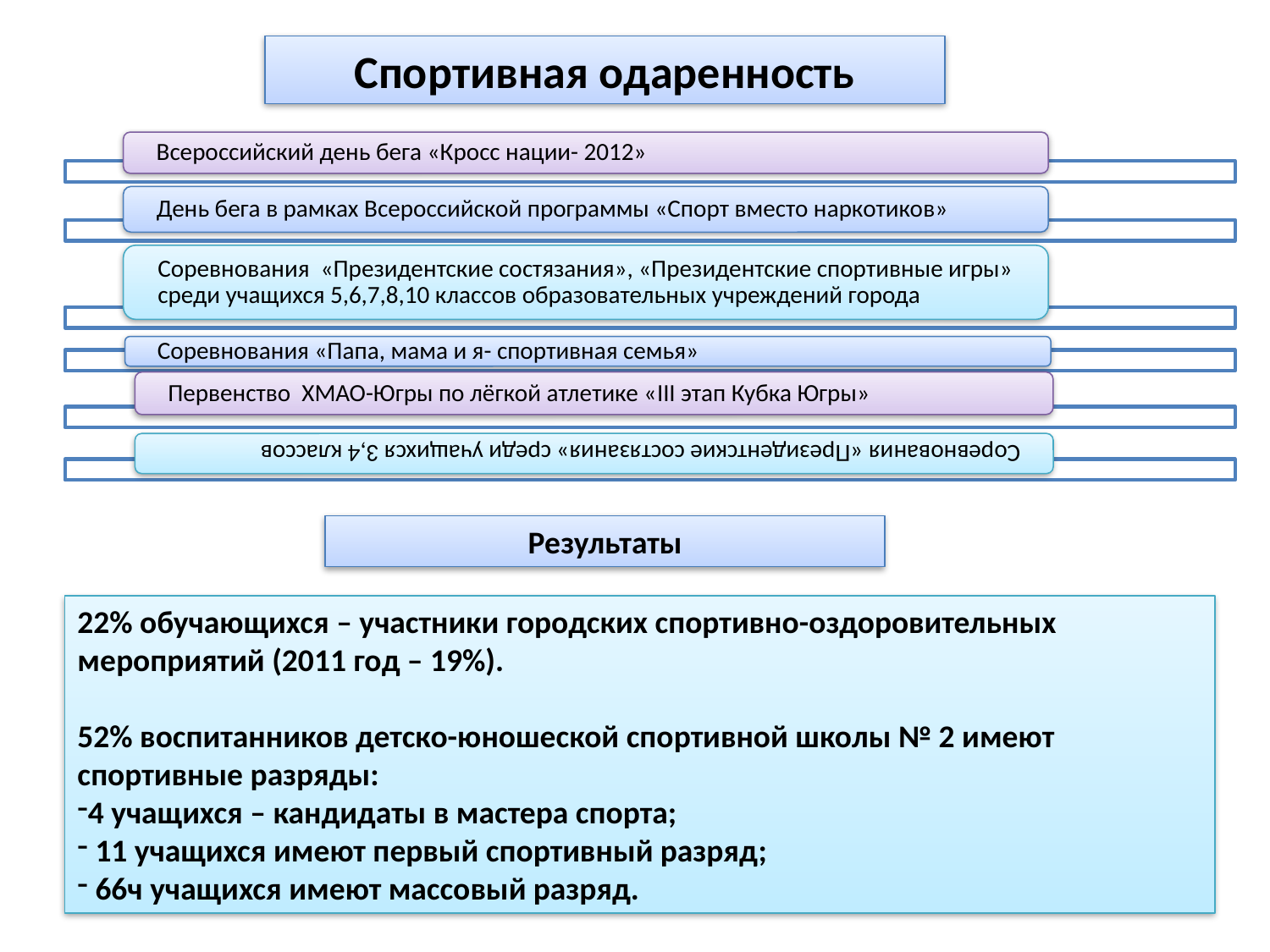

Спортивная одаренность
Всероссийский день бега «Кросс нации- 2012»
День бега в рамках Всероссийской программы «Спорт вместо наркотиков»
Соревнования  «Президентские состязания», «Президентские спортивные игры» среди учащихся 5,6,7,8,10 классов образовательных учреждений города
Соревнования «Папа, мама и я- спортивная семья»
Первенство  ХМАО-Югры по лёгкой атлетике «III этап Кубка Югры»
Соревнования «Президентские состязания» среди учащихся 3,4 классов
Результаты
22% обучающихся – участники городских спортивно-оздоровительных мероприятий (2011 год – 19%).

52% воспитанников детско-юношеской спортивной школы № 2 имеют спортивные разряды:
4 учащихся – кандидаты в мастера спорта;
 11 учащихся имеют первый спортивный разряд;
 66ч учащихся имеют массовый разряд.